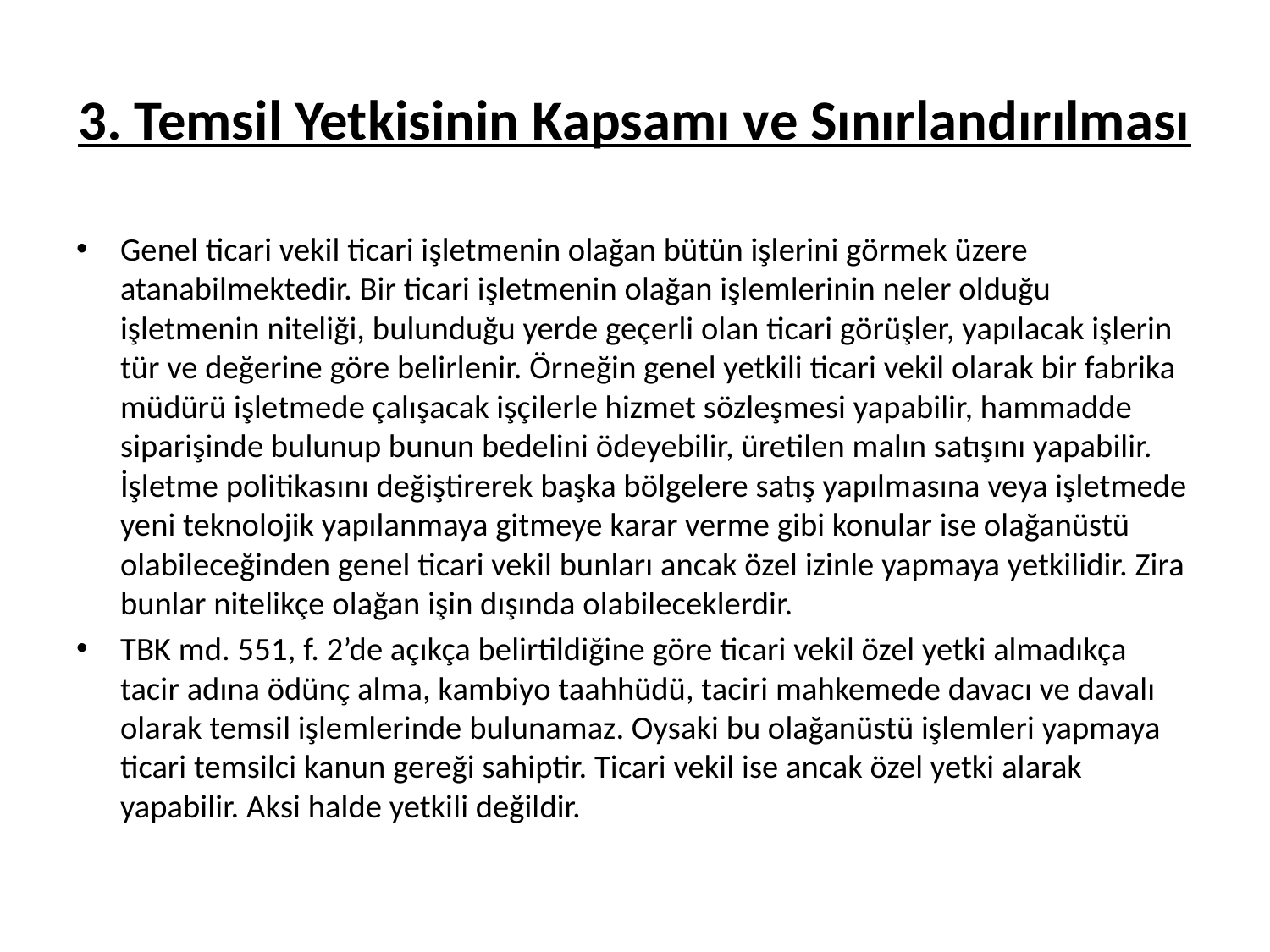

# 3. Temsil Yetkisinin Kapsamı ve Sınırlandırılması
Genel ticari vekil ticari işletmenin olağan bütün işlerini görmek üzere atanabilmektedir. Bir ticari işletmenin olağan işlemlerinin neler olduğu işletmenin niteliği, bulunduğu yerde geçerli olan ticari görüşler, yapılacak işlerin tür ve değerine göre belirlenir. Örneğin genel yetkili ticari vekil olarak bir fabrika müdürü işletmede çalışacak işçilerle hizmet sözleşmesi yapabilir, hammadde siparişinde bulunup bunun bedelini ödeyebilir, üretilen malın satışını yapabilir. İşletme politikasını değiştirerek başka bölgelere satış yapılmasına veya işletmede yeni teknolojik yapılanmaya gitmeye karar verme gibi konular ise olağanüstü olabileceğinden genel ticari vekil bunları ancak özel izinle yapmaya yetkilidir. Zira bunlar nitelikçe olağan işin dışında olabileceklerdir.
TBK md. 551, f. 2’de açıkça belirtildiğine göre ticari vekil özel yetki almadıkça tacir adına ödünç alma, kambiyo taahhüdü, taciri mahkemede davacı ve davalı olarak temsil işlemlerinde bulunamaz. Oysaki bu olağanüstü işlemleri yapmaya ticari temsilci kanun gereği sahiptir. Ticari vekil ise ancak özel yetki alarak yapabilir. Aksi halde yetkili değildir.